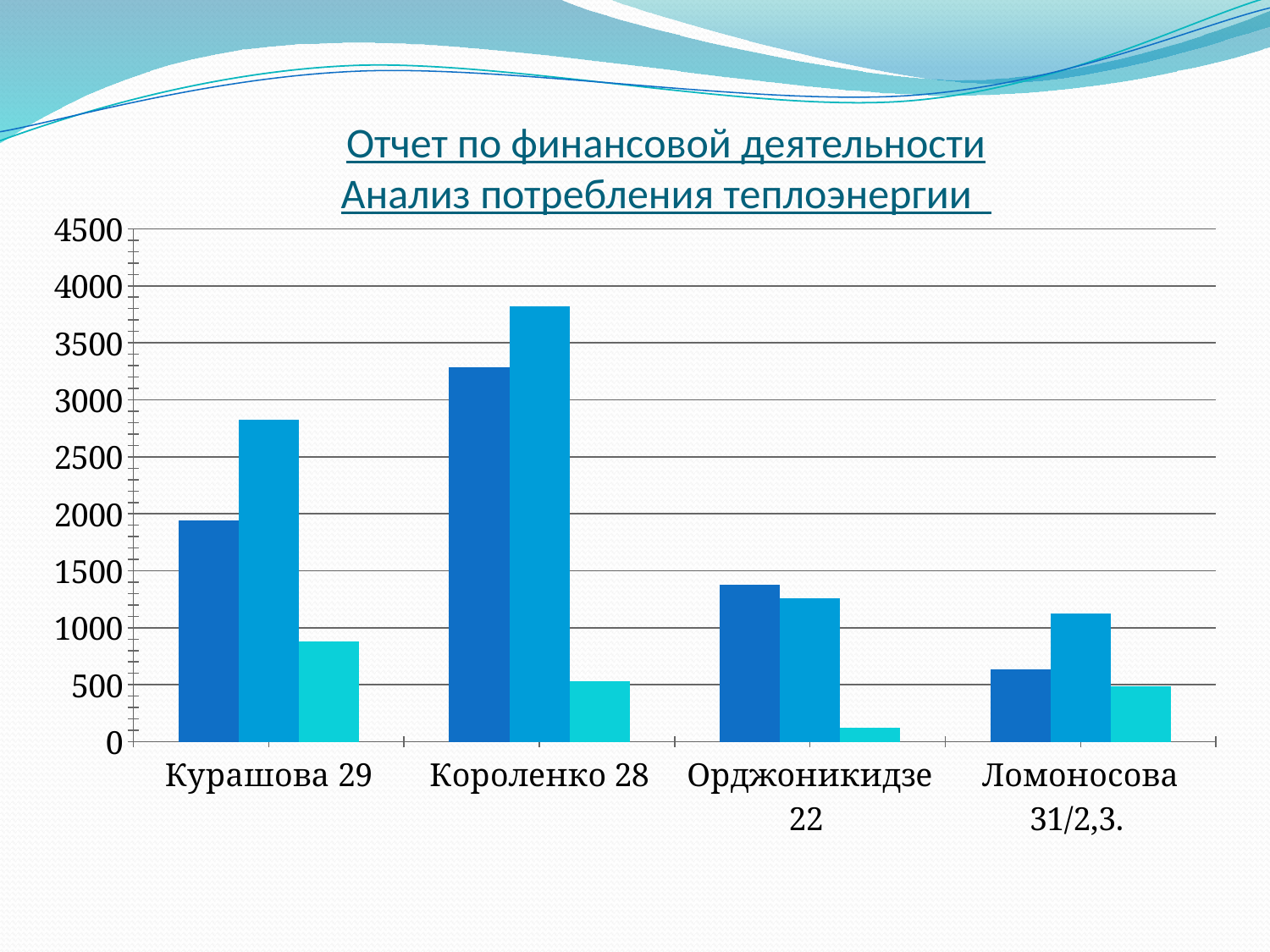

# Отчет по финансовой деятельности Анализ потребления теплоэнергии

### Chart

| Category | Теплоэнергия ОДПУ | Плановое начисление  | Разница  |
|---|---|---|---|
| Курашова 29 | 1941.548 | 2824.085 | 882.5359999999998 |
| Короленко 28 | 3286.031 | 3817.902 | 531.871 |
| Орджоникидзе 22  | 1376.4150000000002 | 1256.035 | 120.38 |
| Ломоносова 31/2,3.  | 636.375 | 1121.3709999999999 | 484.99599999999987 |